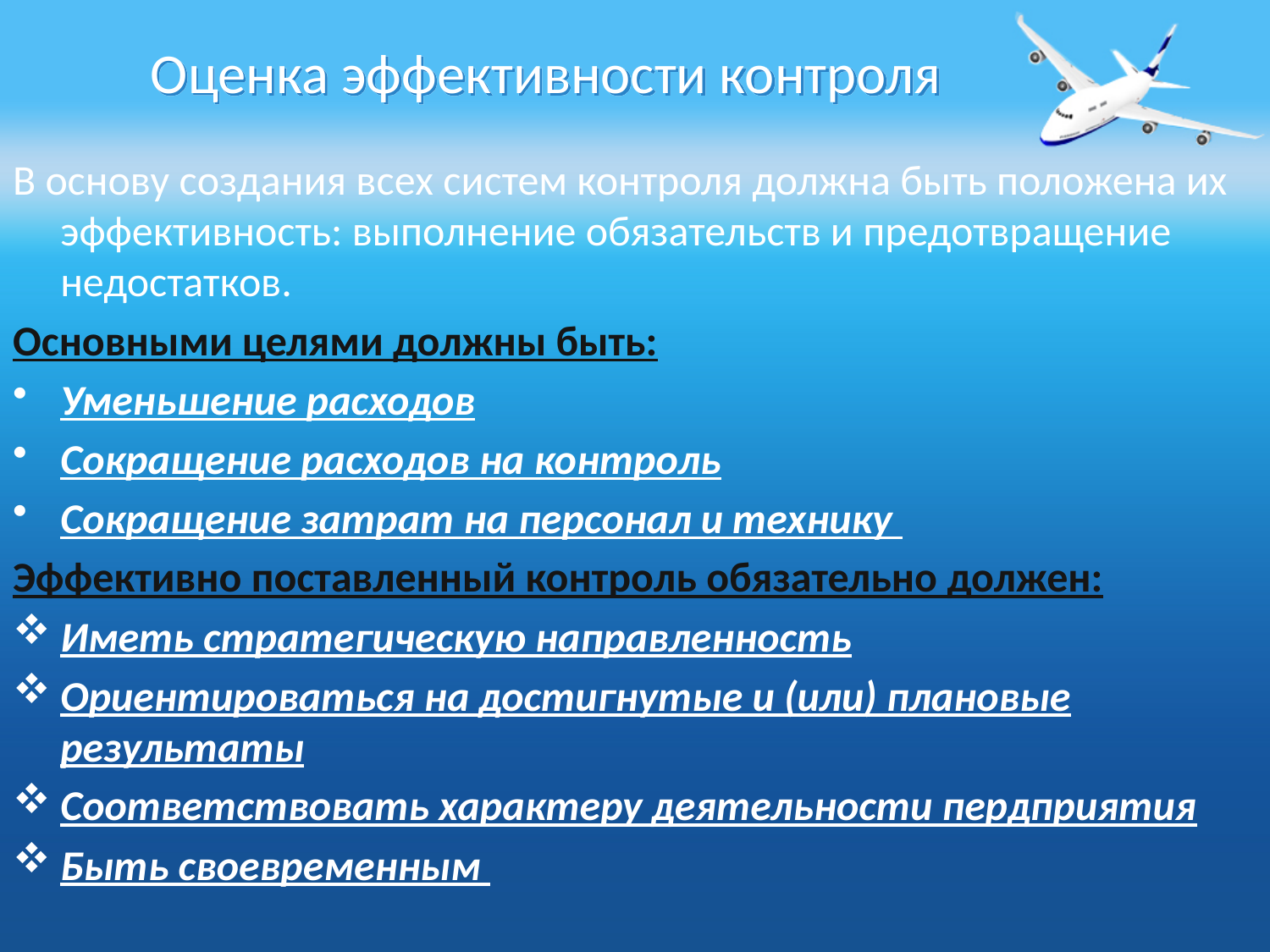

# Оценка эффективности контроля
В основу создания всех систем контроля должна быть положена их эффективность: выполнение обязательств и предотвращение недостатков.
Основными целями должны быть:
Уменьшение расходов
Сокращение расходов на контроль
Сокращение затрат на персонал и технику
Эффективно поставленный контроль обязательно должен:
Иметь стратегическую направленность
Ориентироваться на достигнутые и (или) плановые результаты
Соответствовать характеру деятельности пердприятия
Быть своевременным